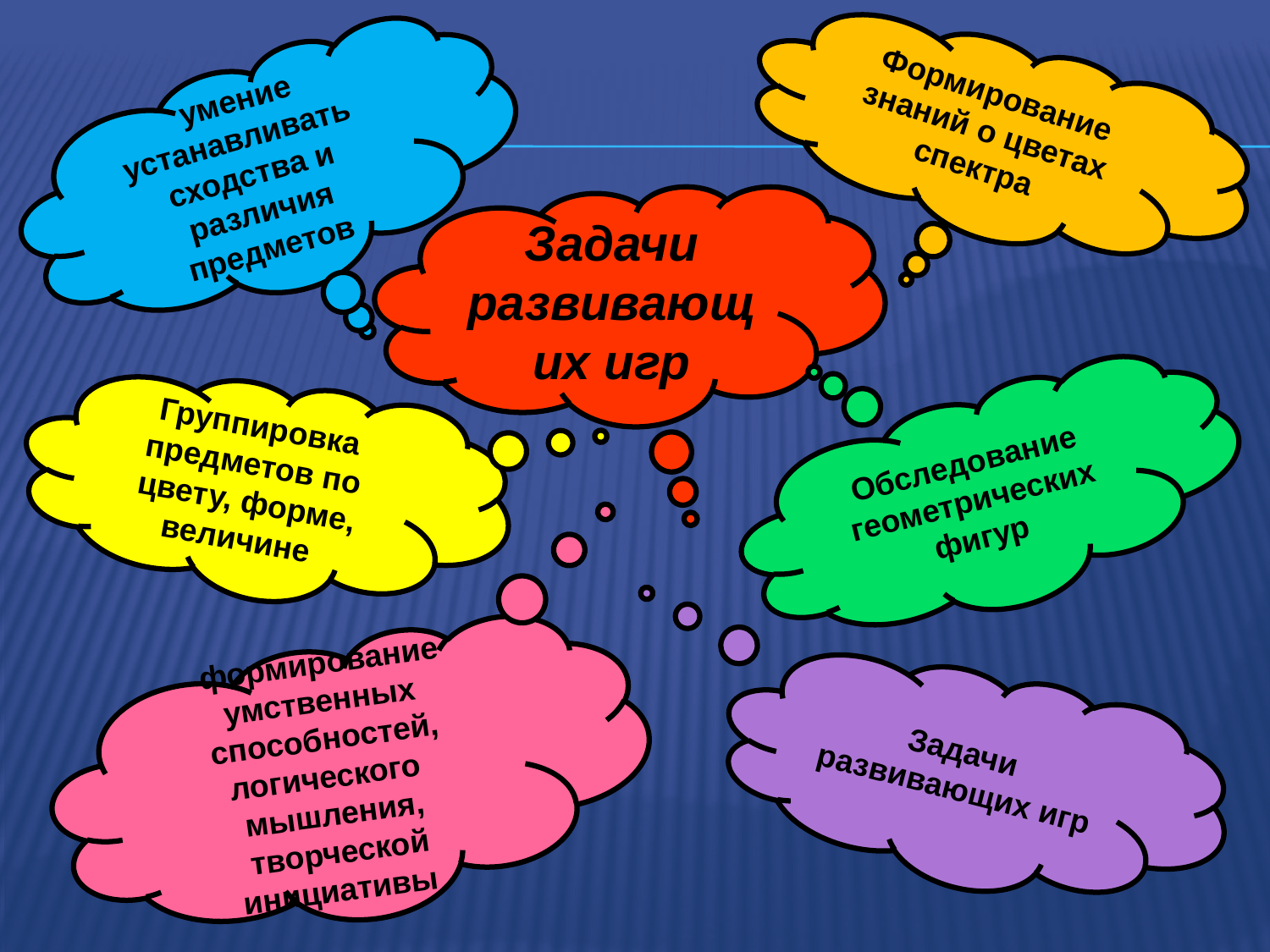

Формирование знаний о цветах спектра
 умение устанавливать  сходства и различия предметов
 Задачи  развивающих игр
Группировка предметов по цвету, форме, величине
Обследование геометрических фигур
 формирование умственных способностей, логического  мышления, творческой инициативы
 Задачи  развивающих игр